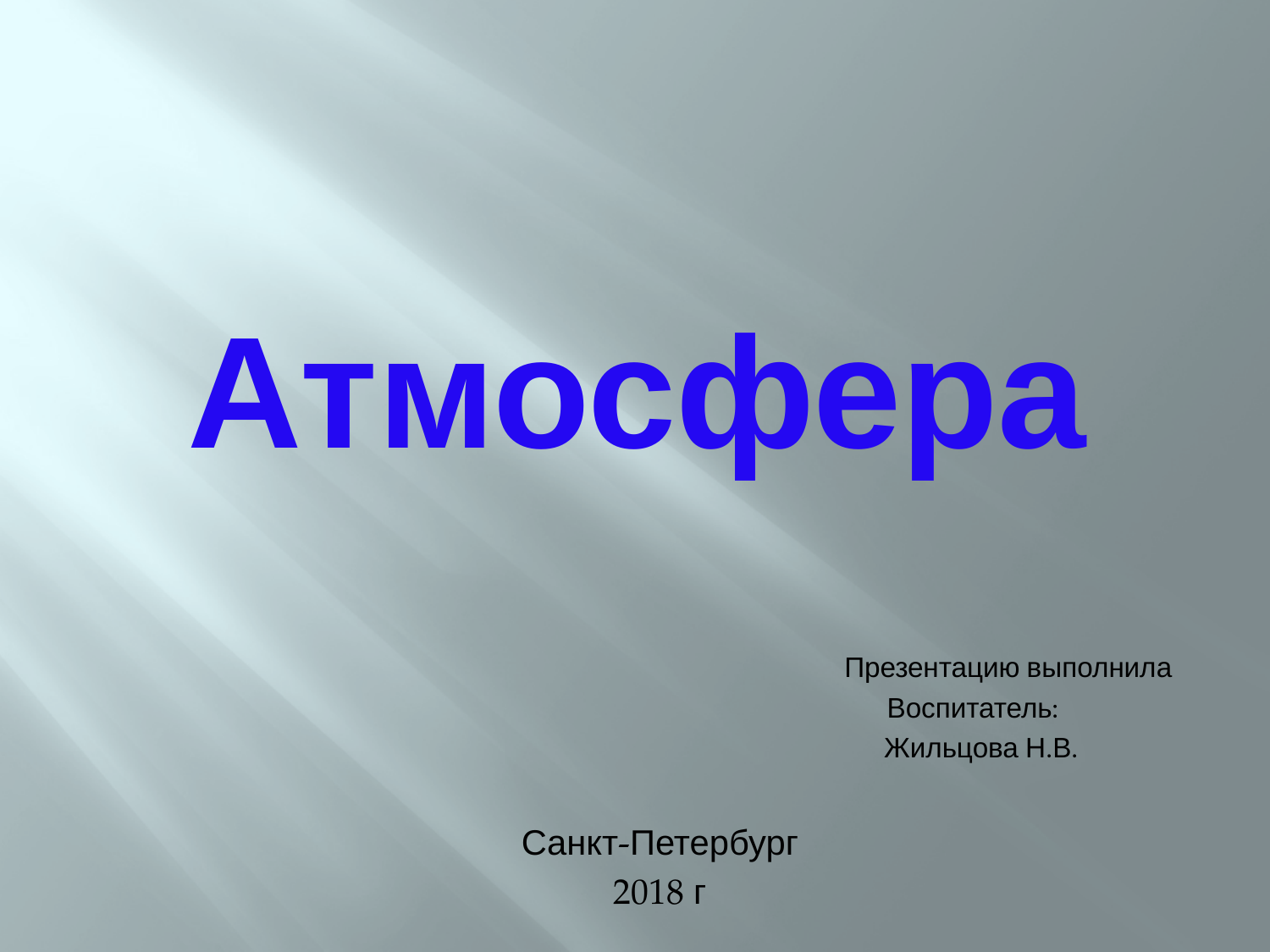

# Атмосфера
                                                                                    Презентацию выполнила
                                                                                                                 Воспитатель:
                                                                                             Жильцова Н.В.

Санкт-Петербург
2018 г